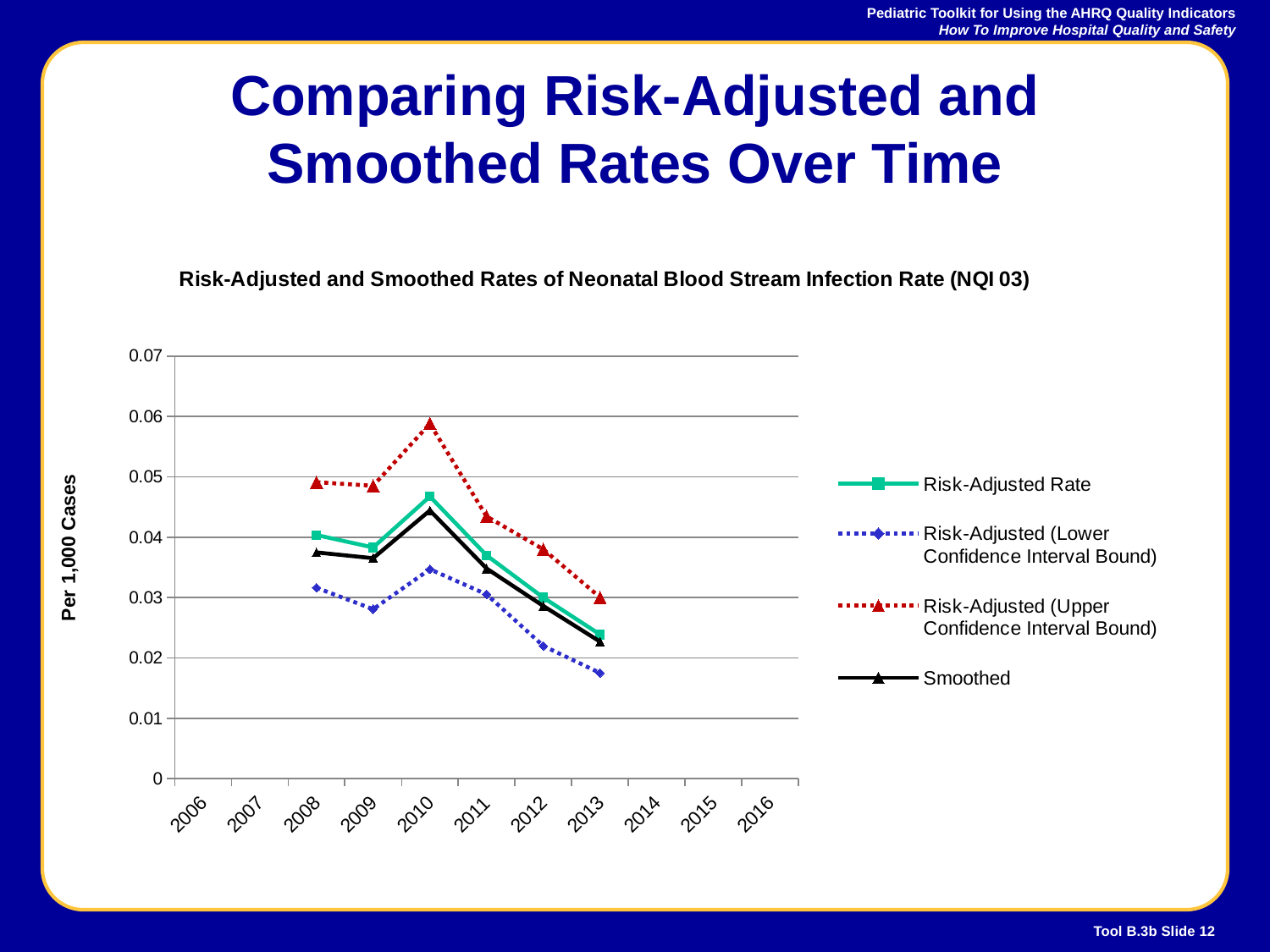

Comparing Risk-Adjusted and Smoothed Rates Over Time

[unsupported chart]